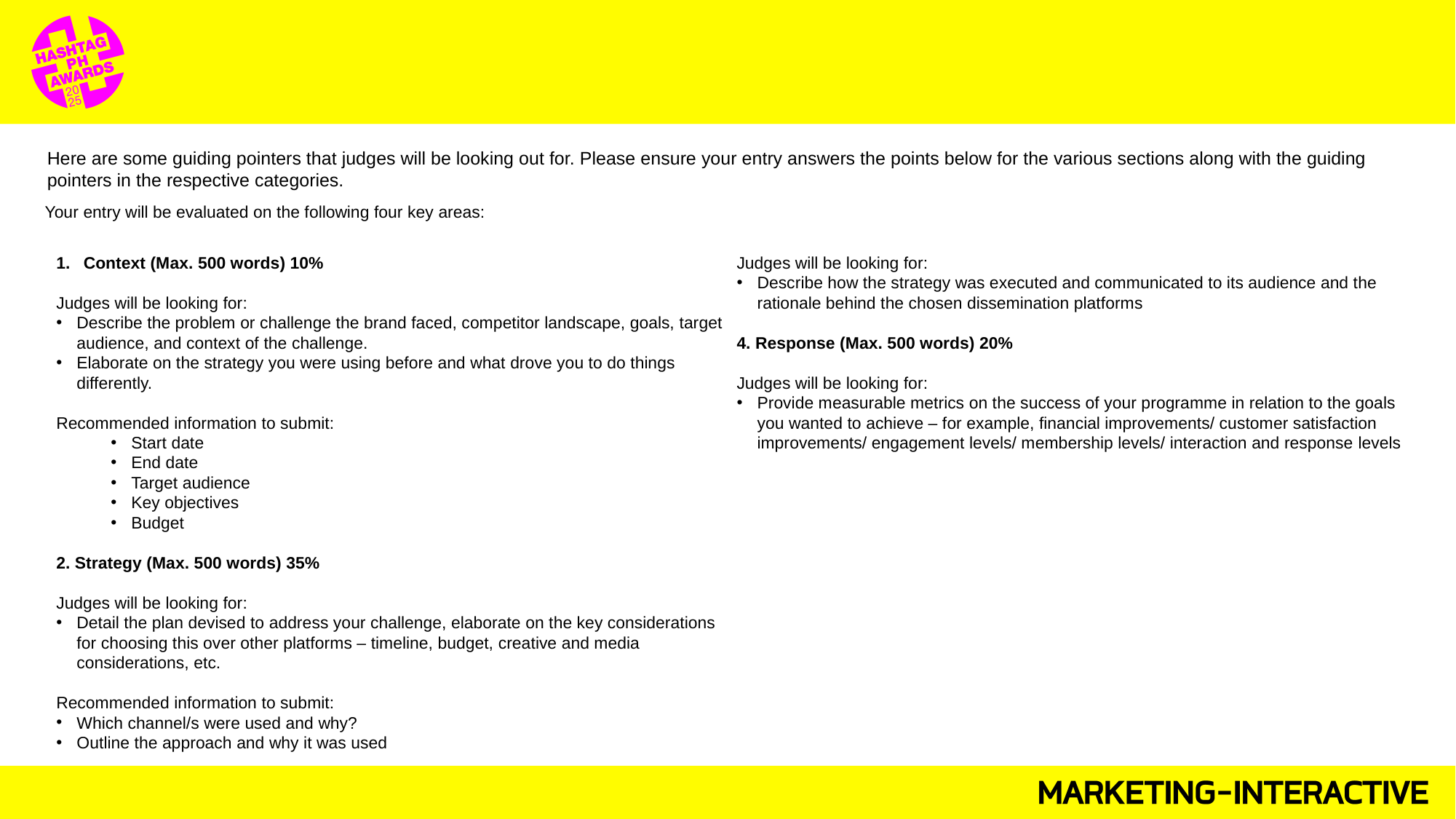

Here are some guiding pointers that judges will be looking out for. Please ensure your entry answers the points below for the various sections along with the guiding pointers in the respective categories.
Your entry will be evaluated on the following four key areas:
Context (Max. 500 words) 10%

Judges will be looking for:
Describe the problem or challenge the brand faced, competitor landscape, goals, target audience, and context of the challenge.
Elaborate on the strategy you were using before and what drove you to do things differently.

Recommended information to submit:
Start date
End date
Target audience
Key objectives
Budget

2. Strategy (Max. 500 words) 35%

Judges will be looking for:
Detail the plan devised to address your challenge, elaborate on the key considerations for choosing this over other platforms – timeline, budget, creative and media considerations, etc.

Recommended information to submit:
Which channel/s were used and why?
Outline the approach and why it was used

3. Activity (Max. 500 words) 35%

Judges will be looking for:
Describe how the strategy was executed and communicated to its audience and the rationale behind the chosen dissemination platforms

4. Response (Max. 500 words) 20%

Judges will be looking for:
Provide measurable metrics on the success of your programme in relation to the goals you wanted to achieve – for example, financial improvements/ customer satisfaction improvements/ engagement levels/ membership levels/ interaction and response levels